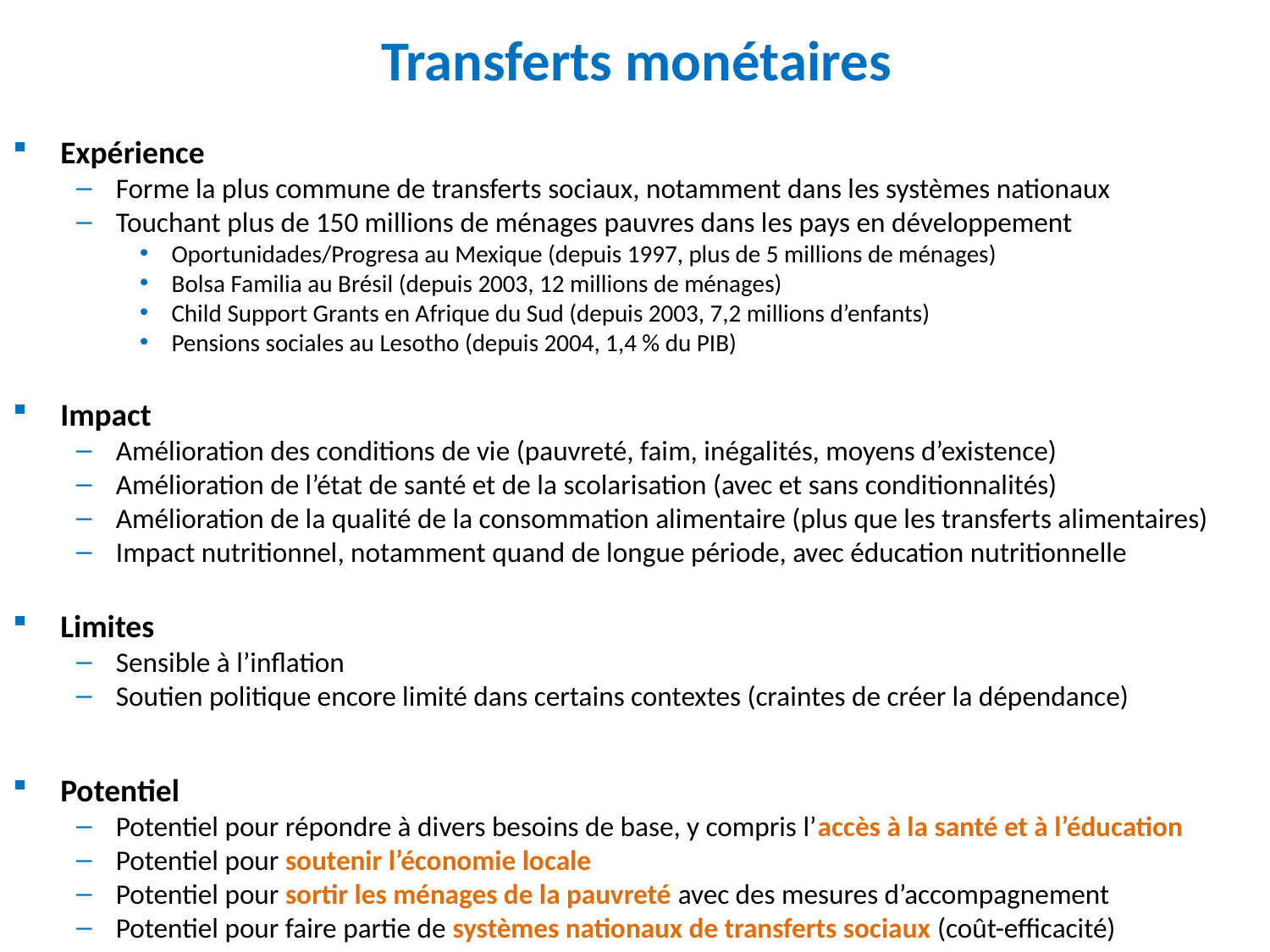

# Transferts monétaires
Expérience
Forme la plus commune de transferts sociaux, notamment dans les systèmes nationaux
Touchant plus de 150 millions de ménages pauvres dans les pays en développement
Oportunidades/Progresa au Mexique (depuis 1997, plus de 5 millions de ménages)
Bolsa Familia au Brésil (depuis 2003, 12 millions de ménages)
Child Support Grants en Afrique du Sud (depuis 2003, 7,2 millions d’enfants)
Pensions sociales au Lesotho (depuis 2004, 1,4 % du PIB)

Impact
Amélioration des conditions de vie (pauvreté, faim, inégalités, moyens d’existence)
Amélioration de l’état de santé et de la scolarisation (avec et sans conditionnalités)
Amélioration de la qualité de la consommation alimentaire (plus que les transferts alimentaires)
Impact nutritionnel, notamment quand de longue période, avec éducation nutritionnelle

Limites
Sensible à l’inflation
Soutien politique encore limité dans certains contextes (craintes de créer la dépendance)

Potentiel
Potentiel pour répondre à divers besoins de base, y compris l’accès à la santé et à l’éducation
Potentiel pour soutenir l’économie locale
Potentiel pour sortir les ménages de la pauvreté avec des mesures d’accompagnement
Potentiel pour faire partie de systèmes nationaux de transferts sociaux (coût-efficacité)